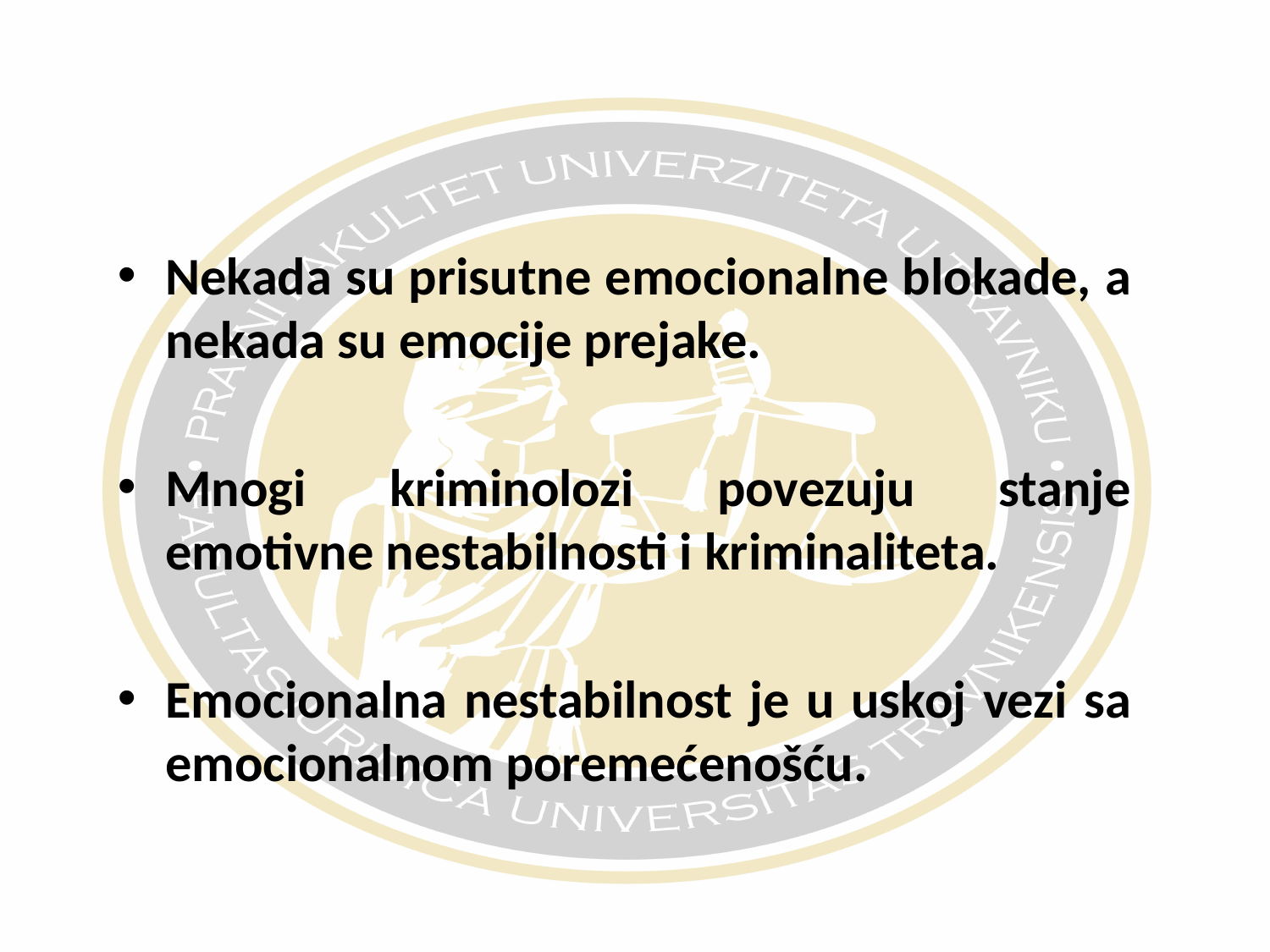

#
Nekada su prisutne emocionalne blokade, a nekada su emocije prejake.

Mnogi kriminolozi povezuju stanje emotivne nestabilnosti i kriminaliteta.

Emocionalna nestabilnost je u uskoj vezi sa emocionalnom poremećenošću.